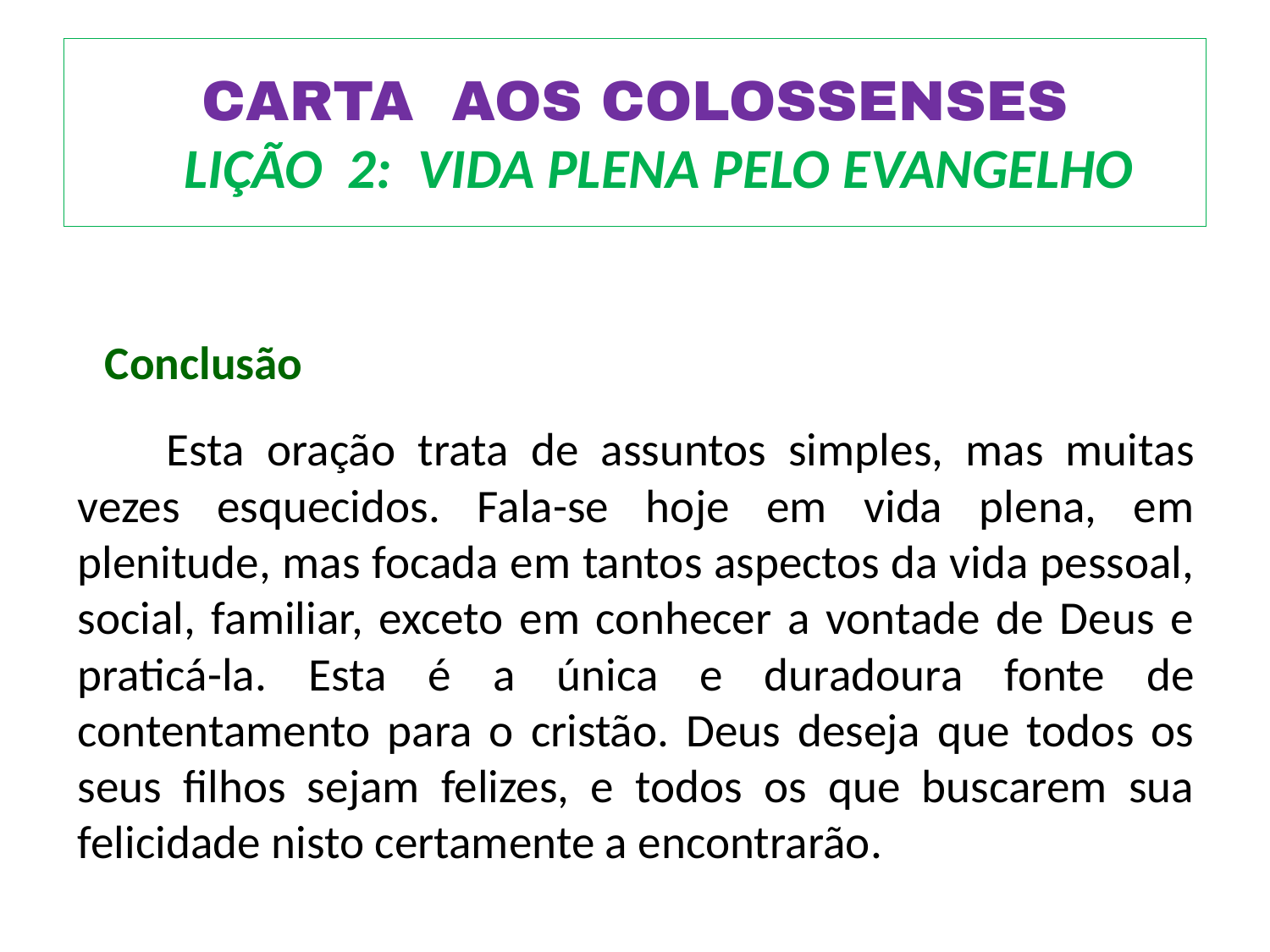

# CARTA  AOS COLOSSENSES LIÇÃO  2:  VIDA PLENA PELO EVANGELHO
   Conclusão

	 Esta oração trata de assuntos simples, mas muitas vezes esquecidos. Fala-se hoje em vida plena, em plenitude, mas focada em tantos aspectos da vida pessoal, social, familiar, exceto em conhecer a vontade de Deus e praticá-la. Esta é a única e duradoura fonte de contentamento para o cristão. Deus deseja que todos os seus filhos sejam felizes, e todos os que buscarem sua felicidade nisto certamente a encontrarão.